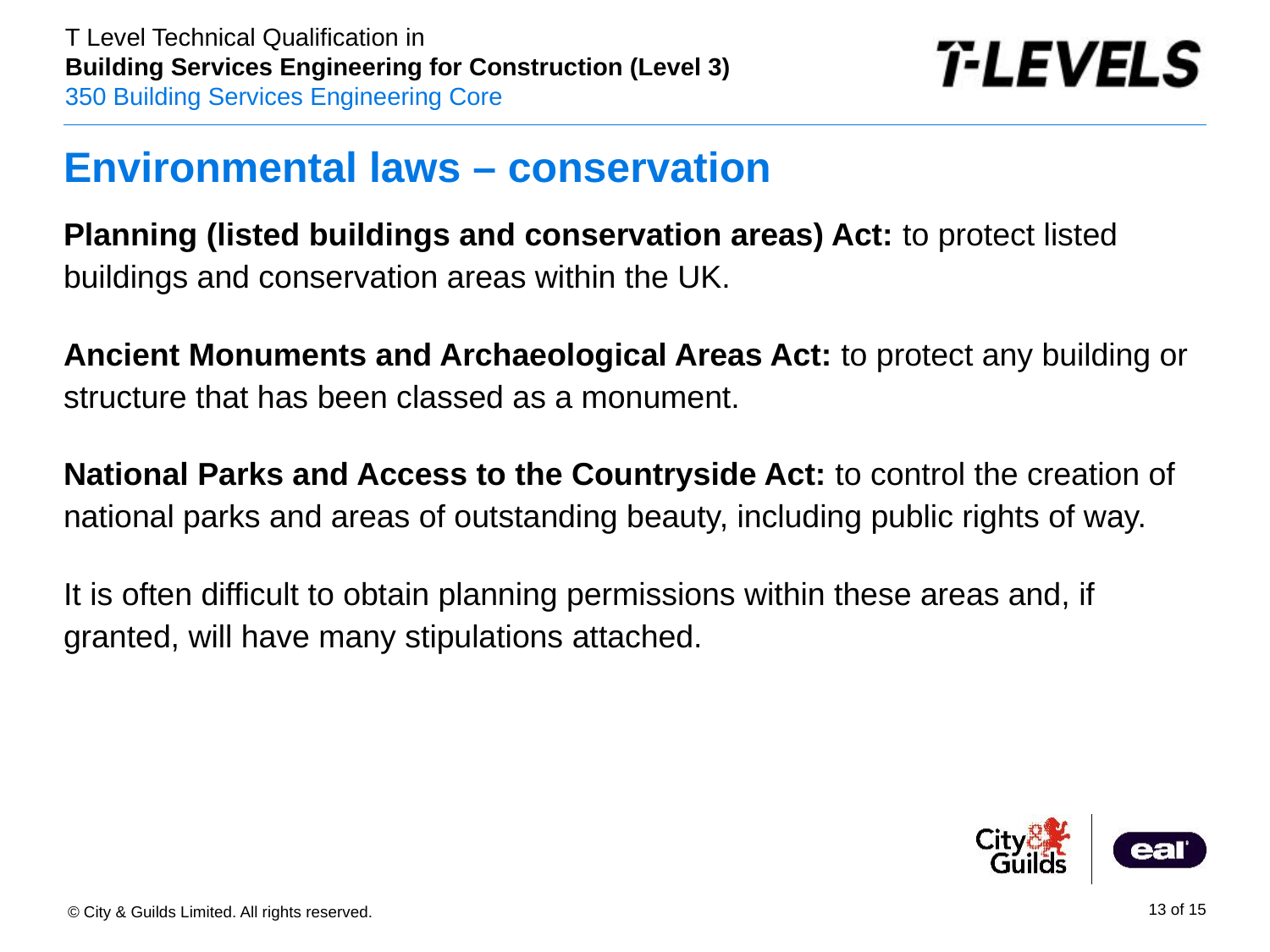

# Environmental laws – conservation
Planning (listed buildings and conservation areas) Act: to protect listed buildings and conservation areas within the UK.
Ancient Monuments and Archaeological Areas Act: to protect any building or structure that has been classed as a monument.
National Parks and Access to the Countryside Act: to control the creation of national parks and areas of outstanding beauty, including public rights of way.
It is often difficult to obtain planning permissions within these areas and, if granted, will have many stipulations attached.